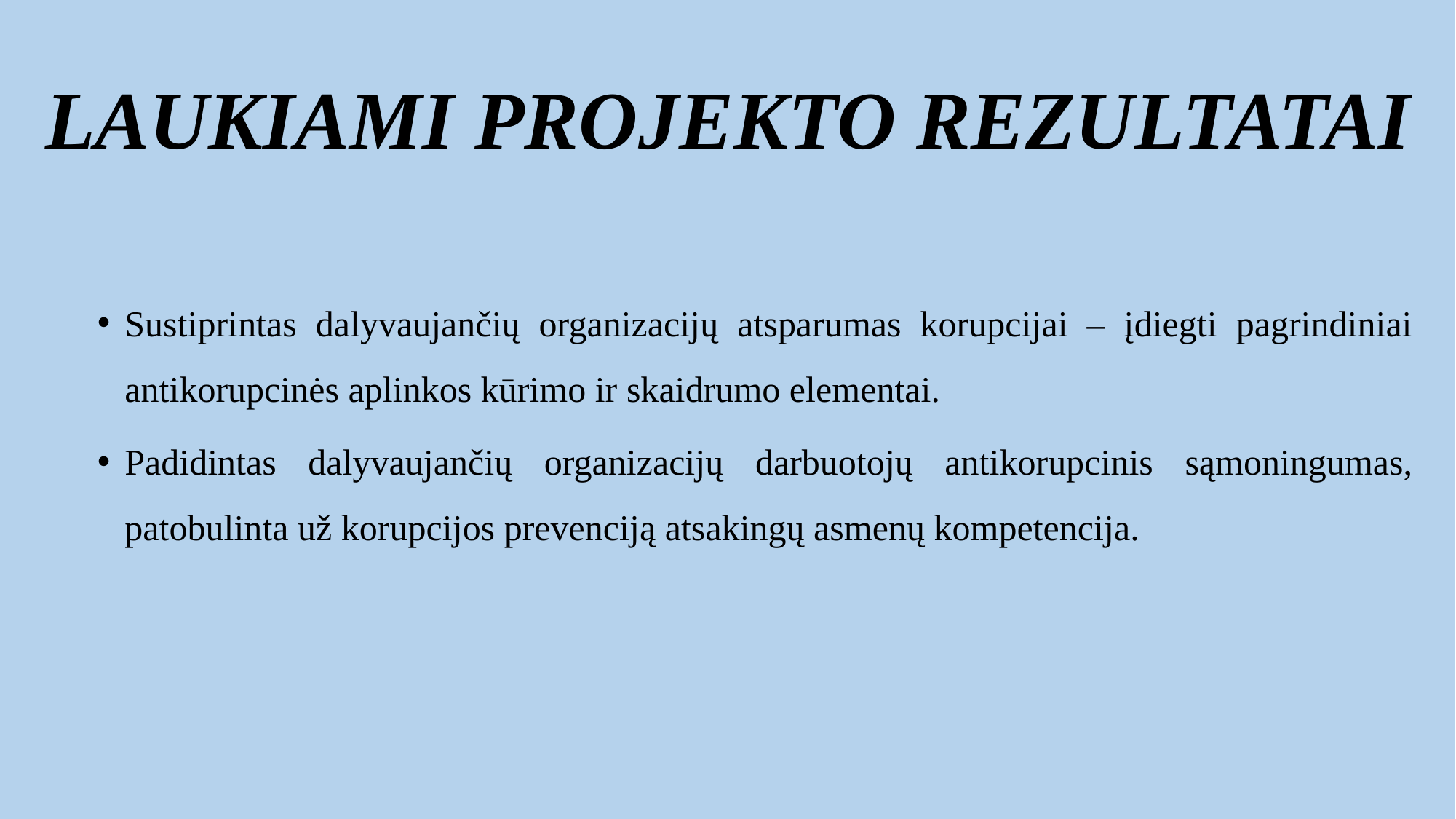

# LAUKIAMI PROJEKTO REZULTATAI
Sustiprintas dalyvaujančių organizacijų atsparumas korupcijai – įdiegti pagrindiniai antikorupcinės aplinkos kūrimo ir skaidrumo elementai.
Padidintas dalyvaujančių organizacijų darbuotojų antikorupcinis sąmoningumas, patobulinta už korupcijos prevenciją atsakingų asmenų kompetencija.